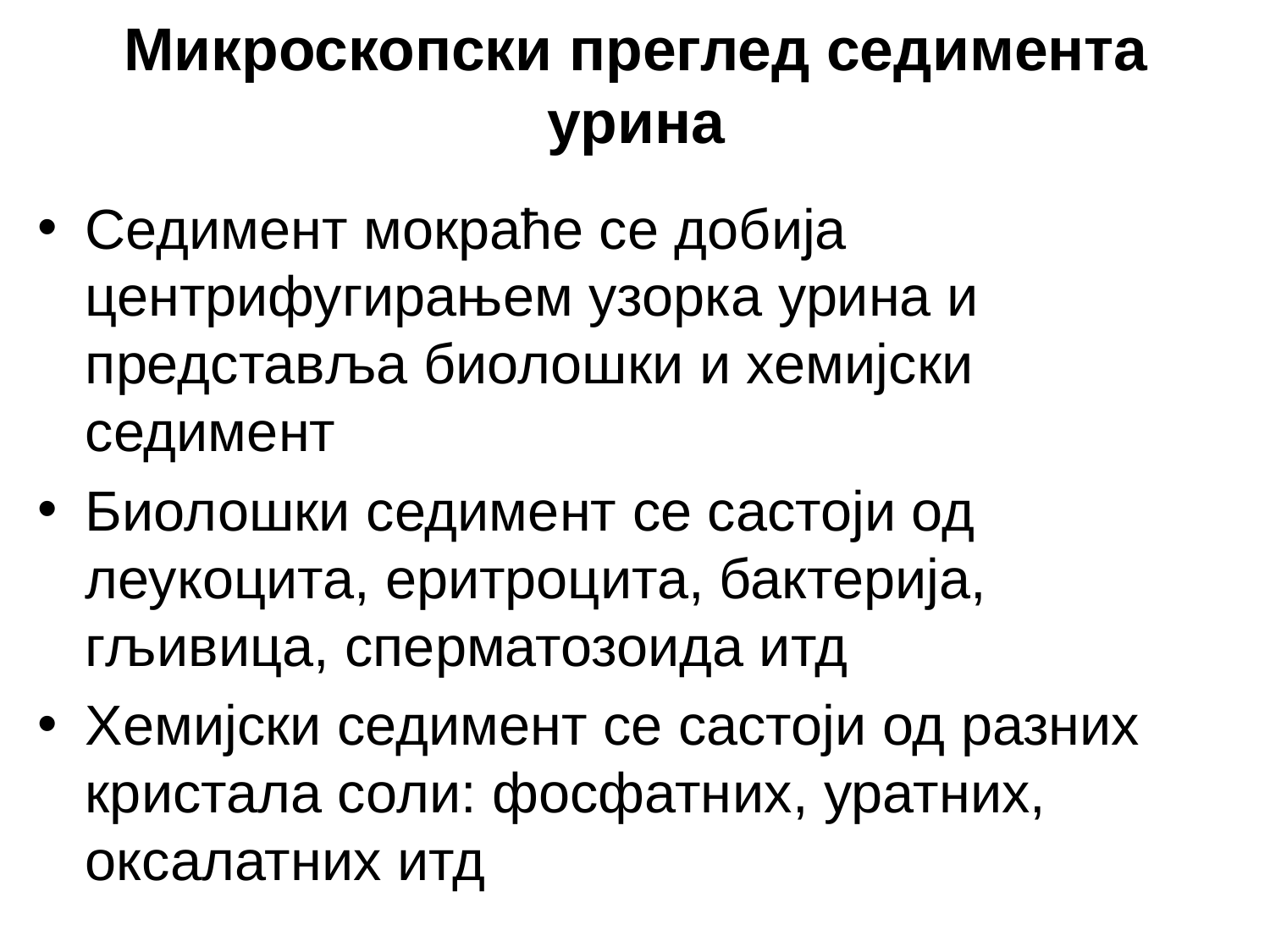

# Микроскопски преглед седимента урина
Седимент мокраће се добија центрифугирањем узорка урина и представља биолошки и хемијски седимент
Биолошки седимент се састоји од леукоцита, еритроцита, бактерија, гљивица, сперматозоида итд
Хемијски седимент се састоји од разних кристала соли: фосфатних, уратних, оксалатних итд